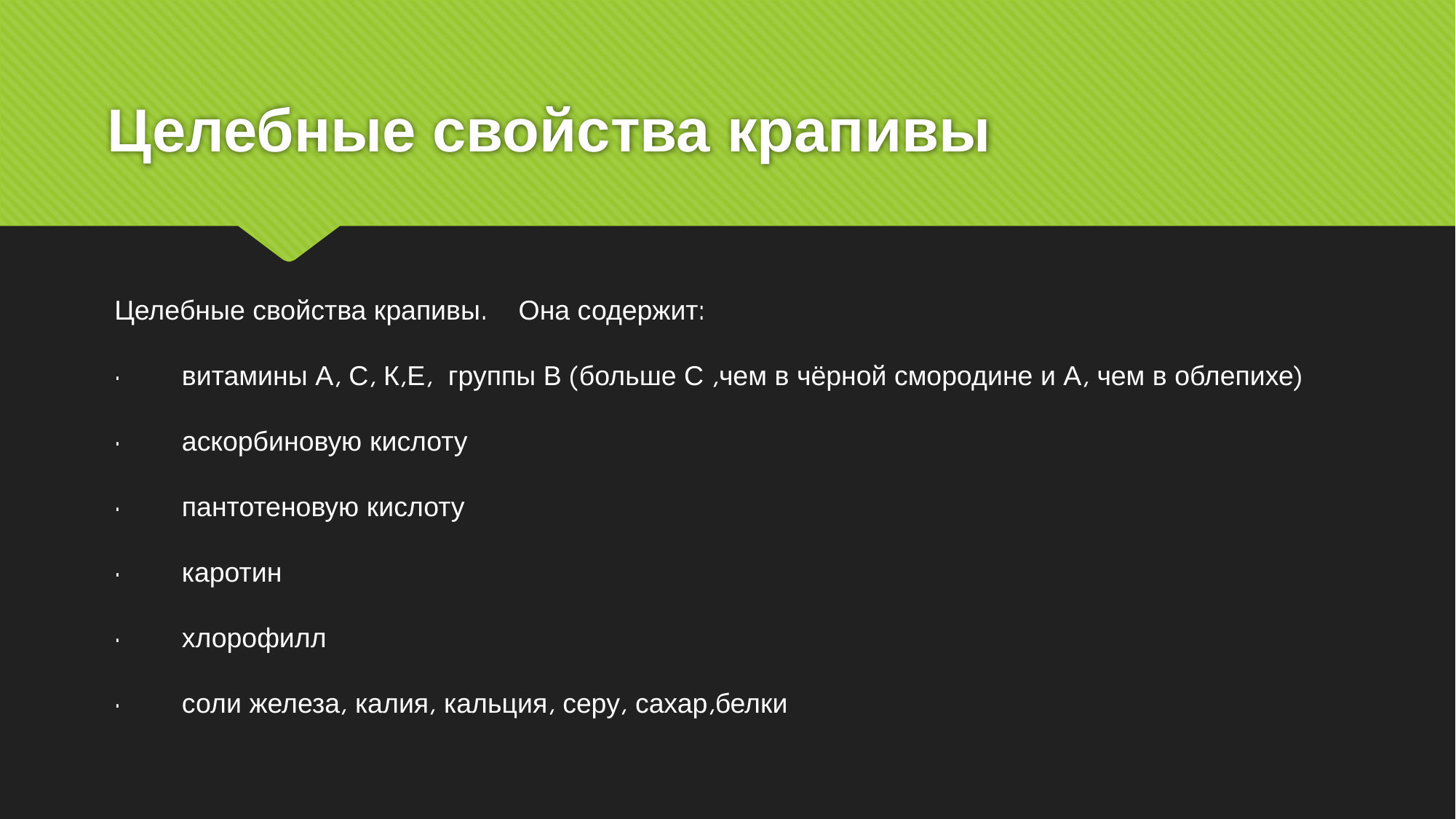

# Целебные свойства крапивы
Целебные свойства крапивы.    Она содержит:

·        витамины А, С, К,Е,  группы В (больше С ,чем в чёрной смородине и А, чем в облепихе)

·        аскорбиновую кислоту

·        пантотеновую кислоту

·        каротин

·        хлорофилл

·        соли железа, калия, кальция, серу, сахар,белки